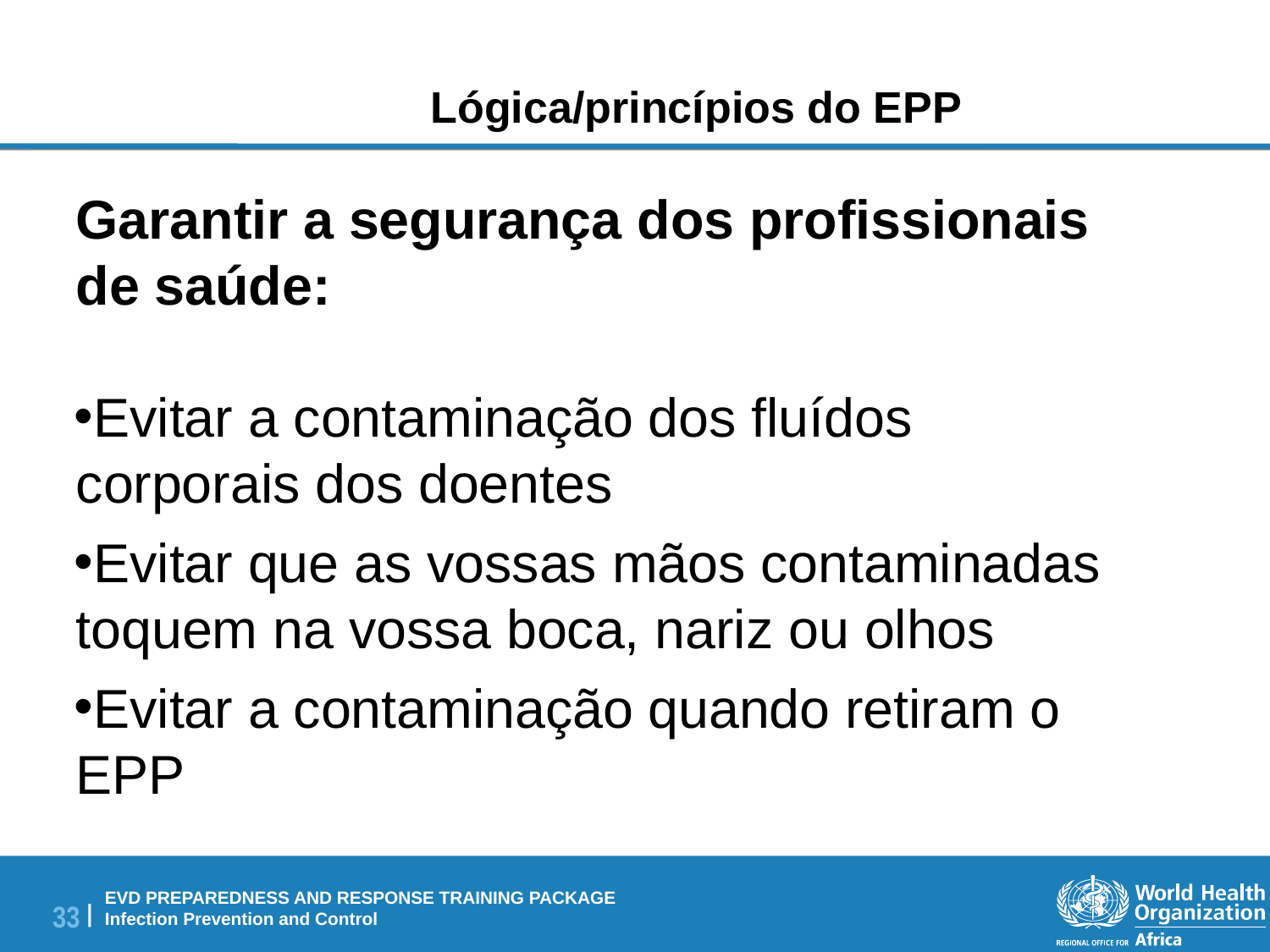

# Lógica/princípios do EPP
Garantir a segurança dos profissionais de saúde:

Evitar a contaminação dos fluídos corporais dos doentes
Evitar que as vossas mãos contaminadas toquem na vossa boca, nariz ou olhos
Evitar a contaminação quando retiram o EPP